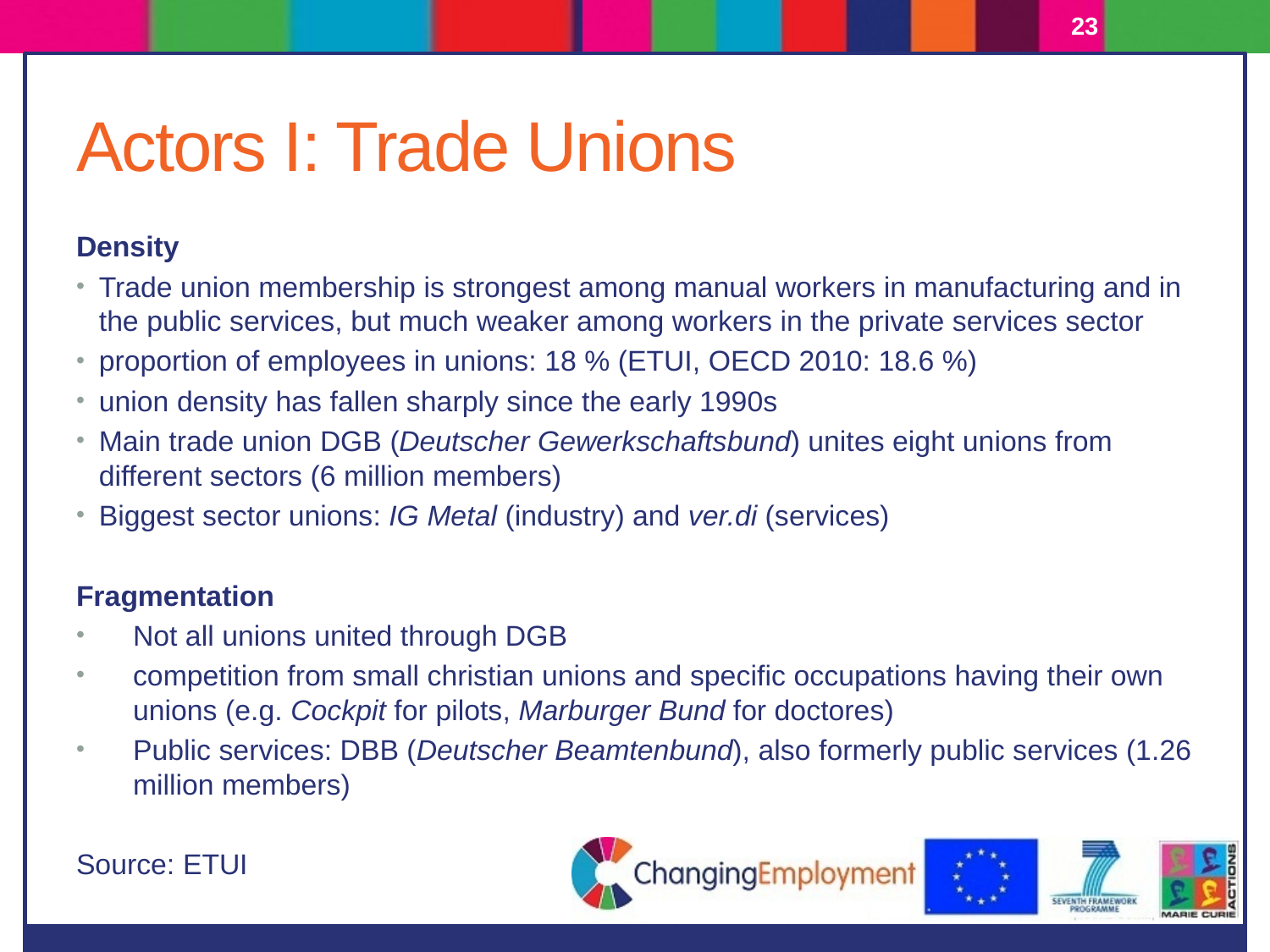

23
# Actors I: Trade Unions
Density
Trade union membership is strongest among manual workers in manufacturing and in the public services, but much weaker among workers in the private services sector
proportion of employees in unions: 18 % (ETUI, OECD 2010: 18.6 %)
union density has fallen sharply since the early 1990s
Main trade union DGB (Deutscher Gewerkschaftsbund) unites eight unions from different sectors (6 million members)
Biggest sector unions: IG Metal (industry) and ver.di (services)

Fragmentation
Not all unions united through DGB
competition from small christian unions and specific occupations having their own unions (e.g. Cockpit for pilots, Marburger Bund for doctores)
Public services: DBB (Deutscher Beamtenbund), also formerly public services (1.26 million members)

Source: ETUI